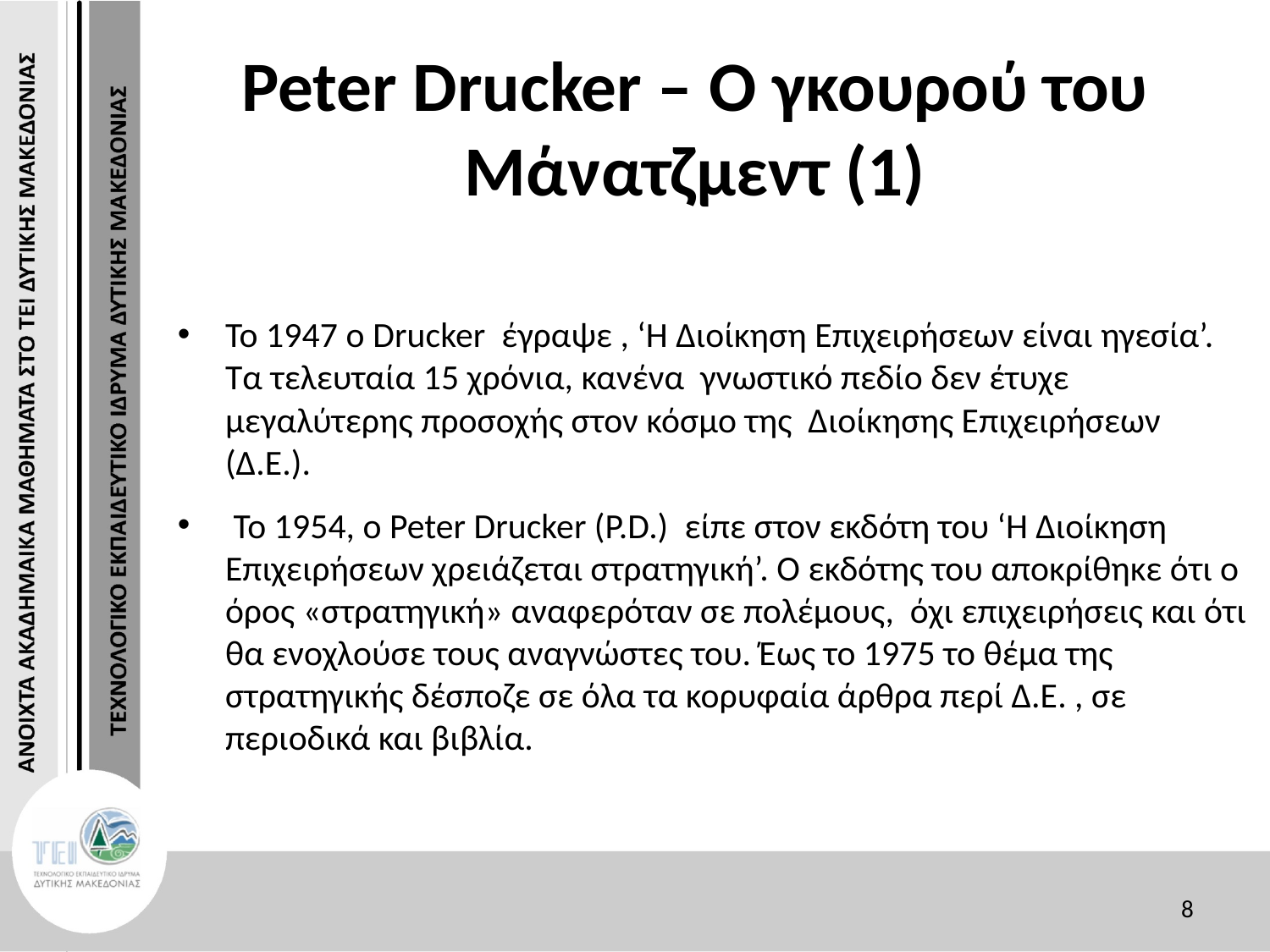

# Peter Drucker – Ο γκουρού του Μάνατζμεντ (1)
Το 1947 ο Drucker  έγραψε , ‘Η Διοίκηση Επιχειρήσεων είναι ηγεσία’. Τα τελευταία 15 χρόνια, κανένα  γνωστικό πεδίο δεν έτυχε μεγαλύτερης προσοχής στον κόσμο της  Διοίκησης Επιχειρήσεων (Δ.Ε.).
 Το 1954, ο Peter Drucker (P.D.)  είπε στον εκδότη του ‘Η Διοίκηση Επιχειρήσεων χρειάζεται στρατηγική’. Ο εκδότης του αποκρίθηκε ότι ο όρος «στρατηγική» αναφερόταν σε πολέμους,  όχι επιχειρήσεις και ότι θα ενοχλούσε τους αναγνώστες του. Έως το 1975 το θέμα της στρατηγικής δέσποζε σε όλα τα κορυφαία άρθρα περί Δ.Ε. , σε περιοδικά και βιβλία.

8